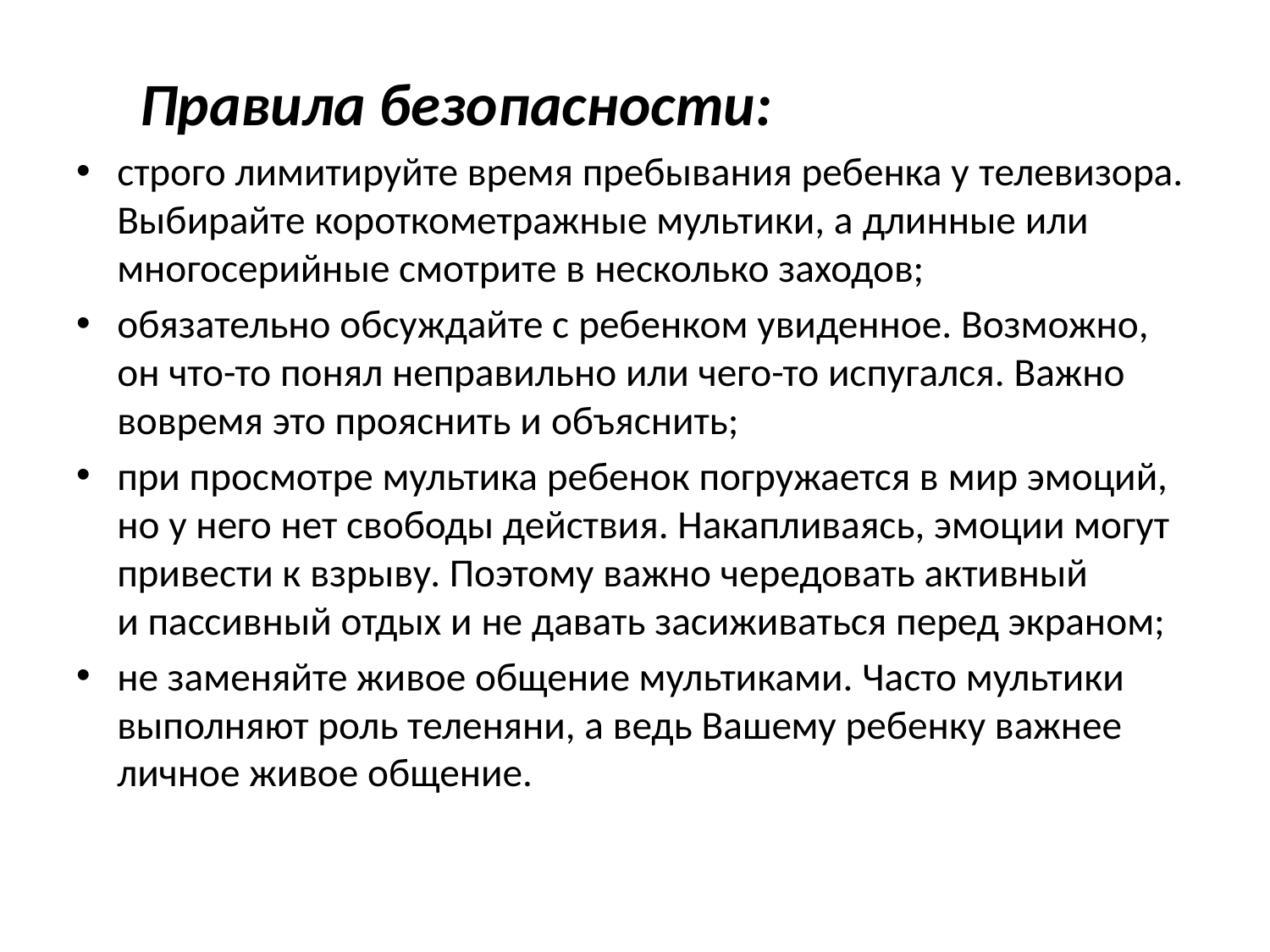

Правила безопасности:
строго лимитируйте время пребывания ребенка у телевизора. Выбирайте короткометражные мультики, а длинные или многосерийные смотрите в несколько заходов;
обязательно обсуждайте с ребенком увиденное. Возможно, он что-то понял неправильно или чего-то испугался. Важно вовремя это прояснить и объяснить;
при просмотре мультика ребенок погружается в мир эмоций, но у него нет свободы действия. Накапливаясь, эмоции могут привести к взрыву. Поэтому важно чередовать активный и пассивный отдых и не давать засиживаться перед экраном;
не заменяйте живое общение мультиками. Часто мультики выполняют роль теленяни, а ведь Вашему ребенку важнее личное живое общение.